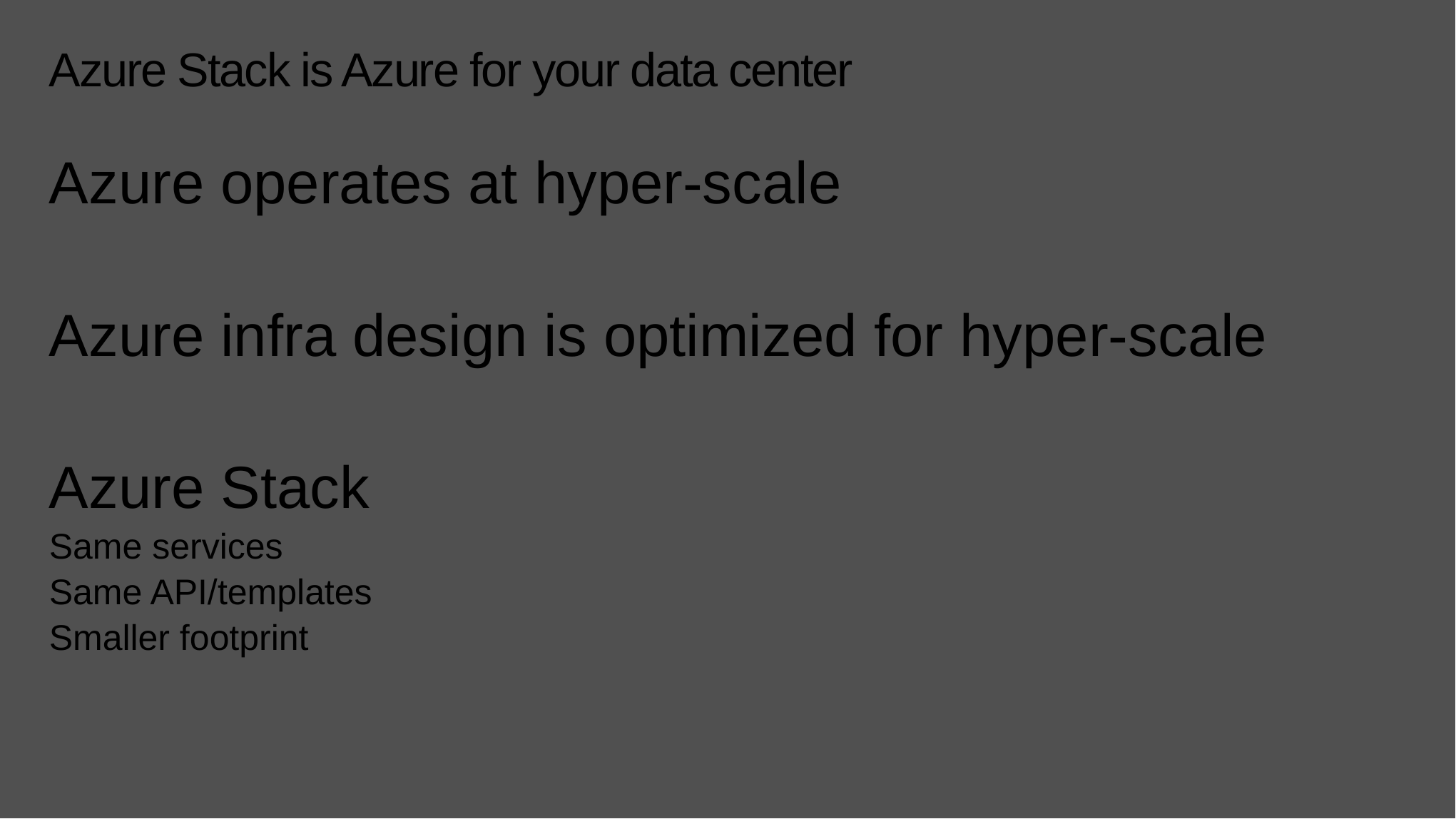

# Azure Stack is Azure for your data center
Azure operates at hyper-scale

Azure infra design is optimized for hyper-scale

Azure Stack
Same services
Same API/templates
Smaller footprint